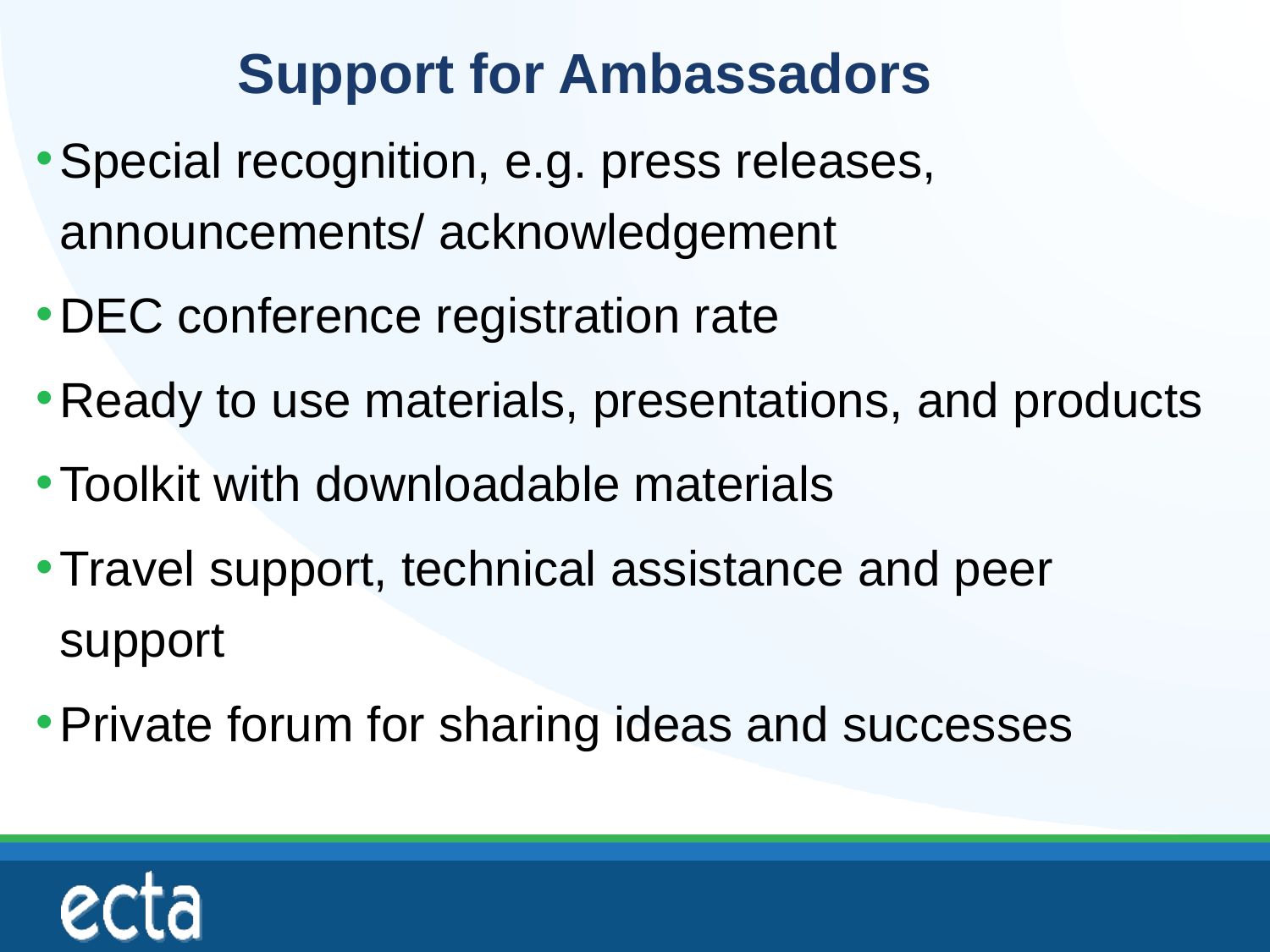

# Support for Ambassadors
Special recognition, e.g. press releases, announcements/ acknowledgement
DEC conference registration rate
Ready to use materials, presentations, and products
Toolkit with downloadable materials
Travel support, technical assistance and peer support
Private forum for sharing ideas and successes